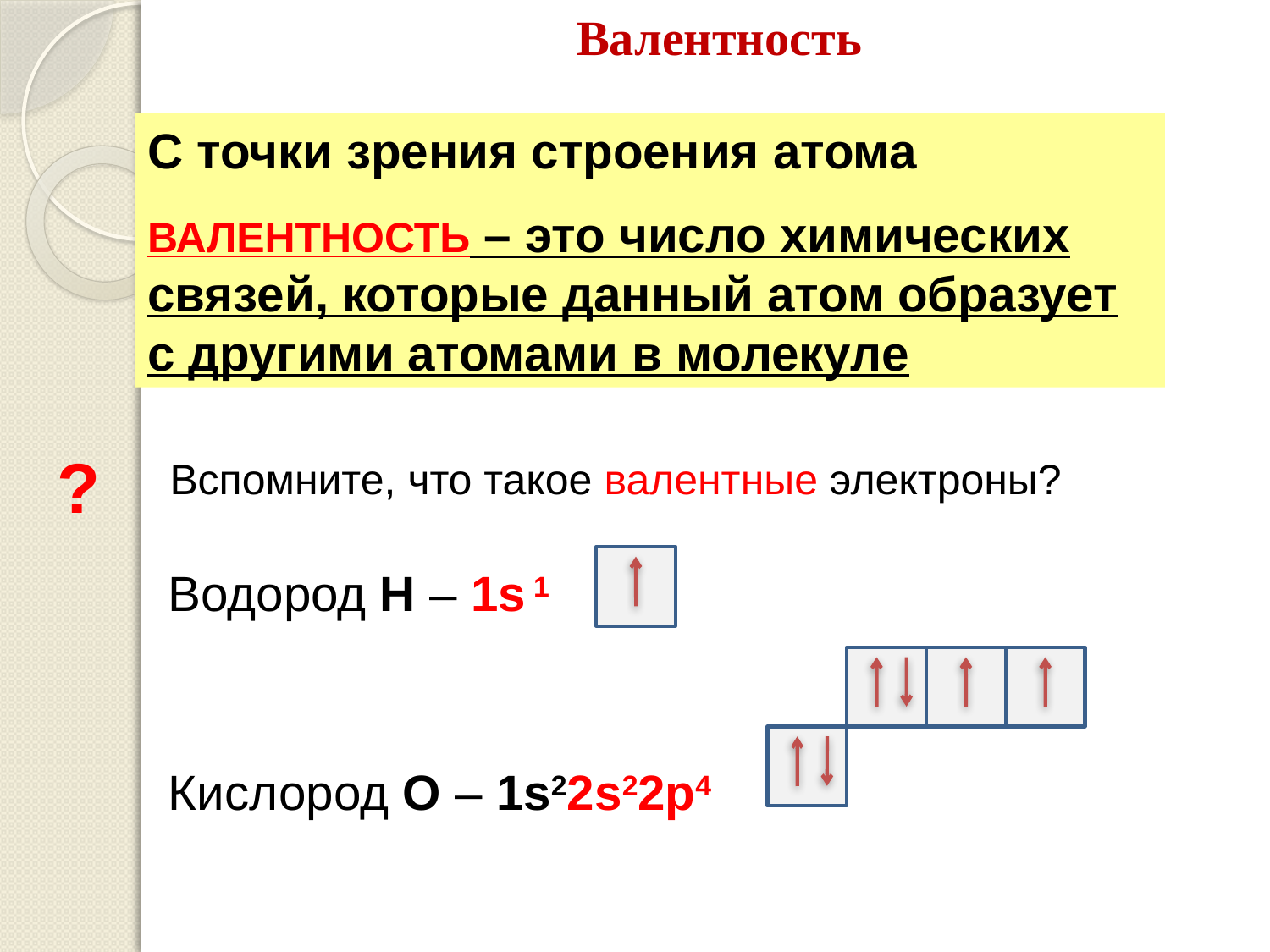

Валентность
#
С точки зрения строения атома
ВАЛЕНТНОСТЬ – это число химических связей, которые данный атом образует с другими атомами в молекуле

?
Вспомните, что такое валентные электроны?

Водород Н – 1s 1

Кислород O – 1s22s22p4